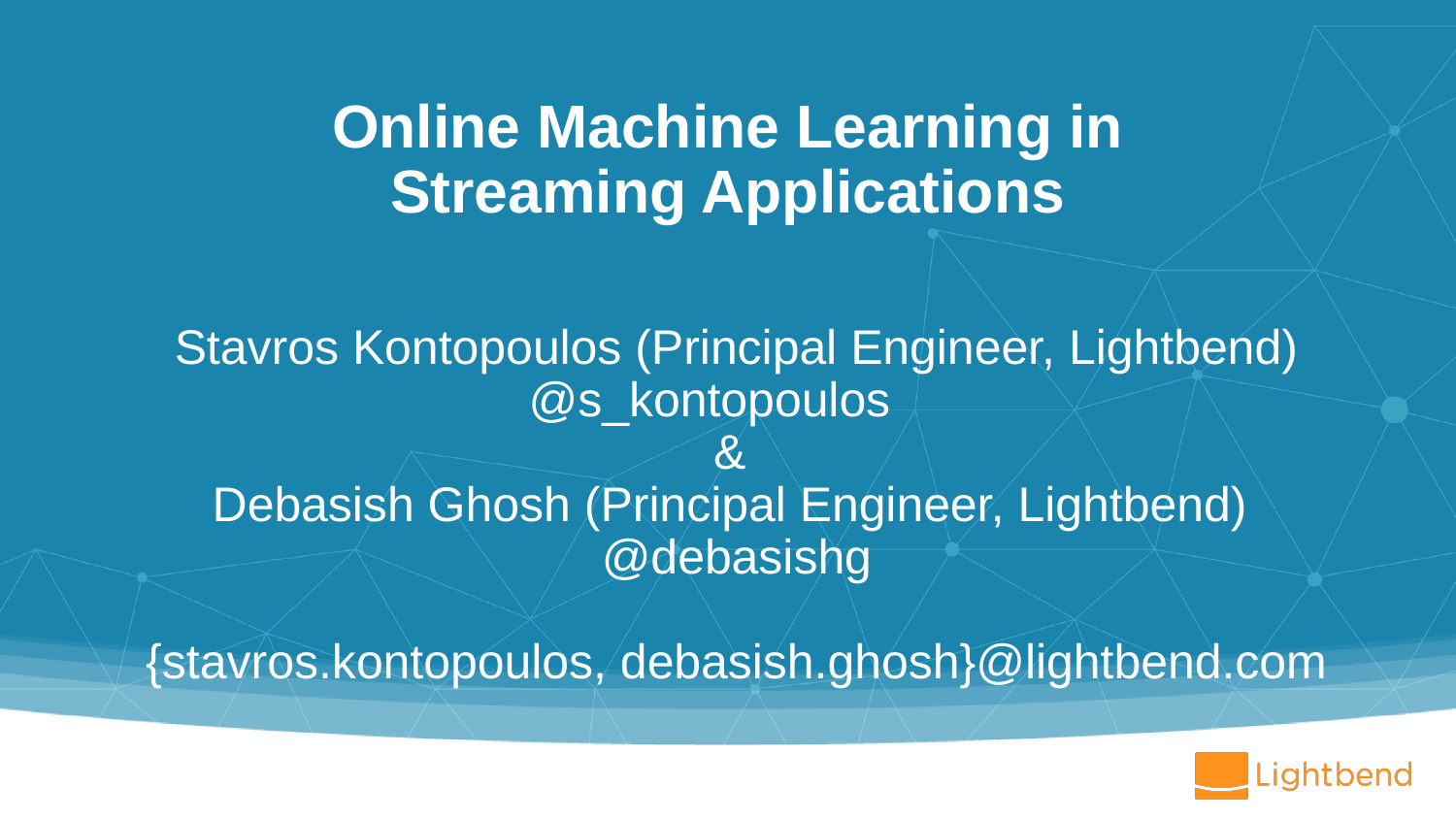

# Online Machine Learning in
Streaming Applications

Stavros Kontopoulos (Principal Engineer, Lightbend)
 @s_kontopoulos
&
Debasish Ghosh (Principal Engineer, Lightbend)
@debasishg

{stavros.kontopoulos, debasish.ghosh}@lightbend.com